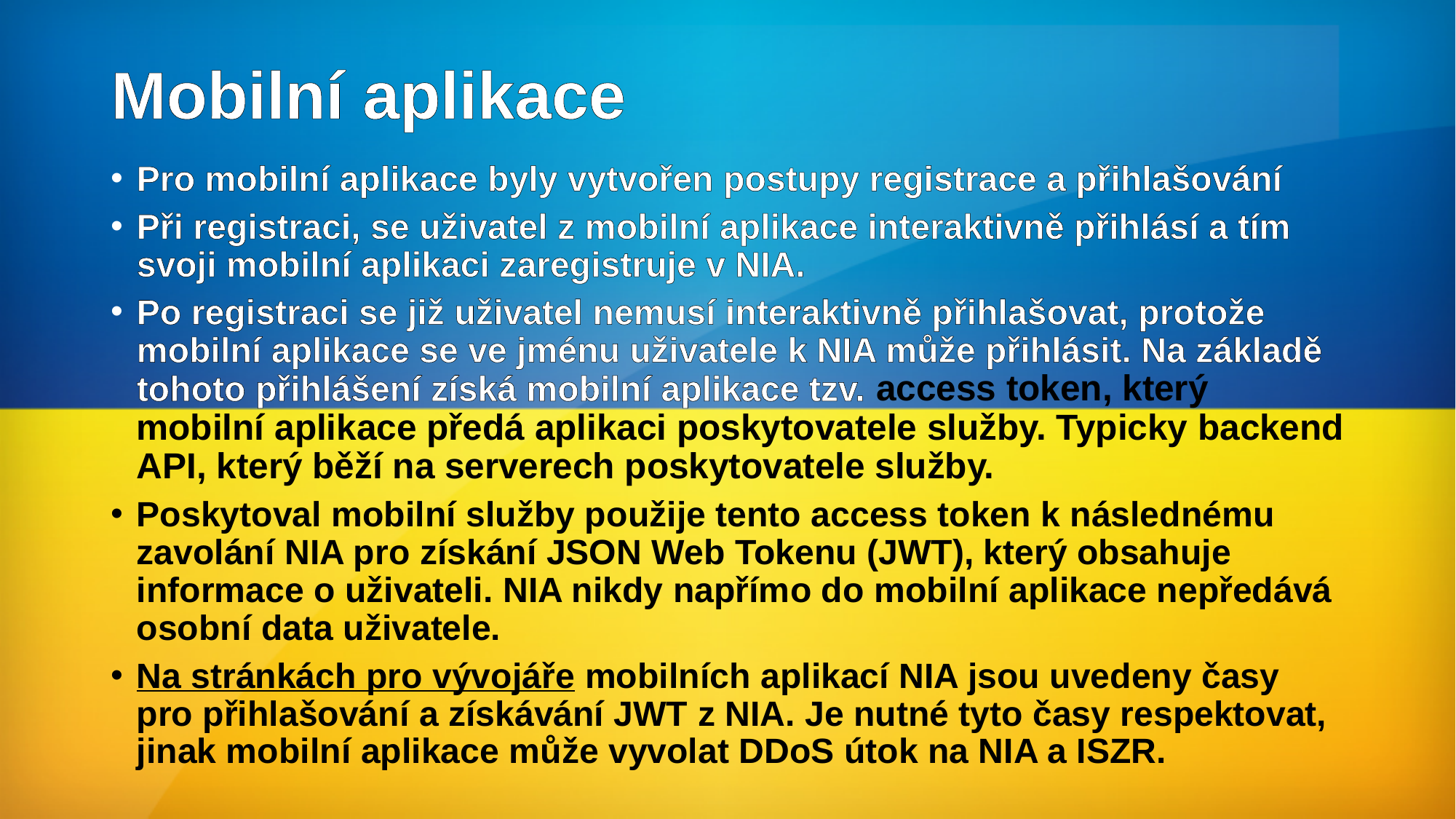

# Mobilní aplikace
Pro mobilní aplikace byly vytvořen postupy registrace a přihlašování
Při registraci, se uživatel z mobilní aplikace interaktivně přihlásí a tím svoji mobilní aplikaci zaregistruje v NIA.
Po registraci se již uživatel nemusí interaktivně přihlašovat, protože mobilní aplikace se ve jménu uživatele k NIA může přihlásit. Na základě tohoto přihlášení získá mobilní aplikace tzv. access token, který mobilní aplikace předá aplikaci poskytovatele služby. Typicky backend API, který běží na serverech poskytovatele služby.
Poskytoval mobilní služby použije tento access token k následnému zavolání NIA pro získání JSON Web Tokenu (JWT), který obsahuje informace o uživateli. NIA nikdy napřímo do mobilní aplikace nepředává osobní data uživatele.
Na stránkách pro vývojáře mobilních aplikací NIA jsou uvedeny časy pro přihlašování a získávání JWT z NIA. Je nutné tyto časy respektovat, jinak mobilní aplikace může vyvolat DDoS útok na NIA a ISZR.